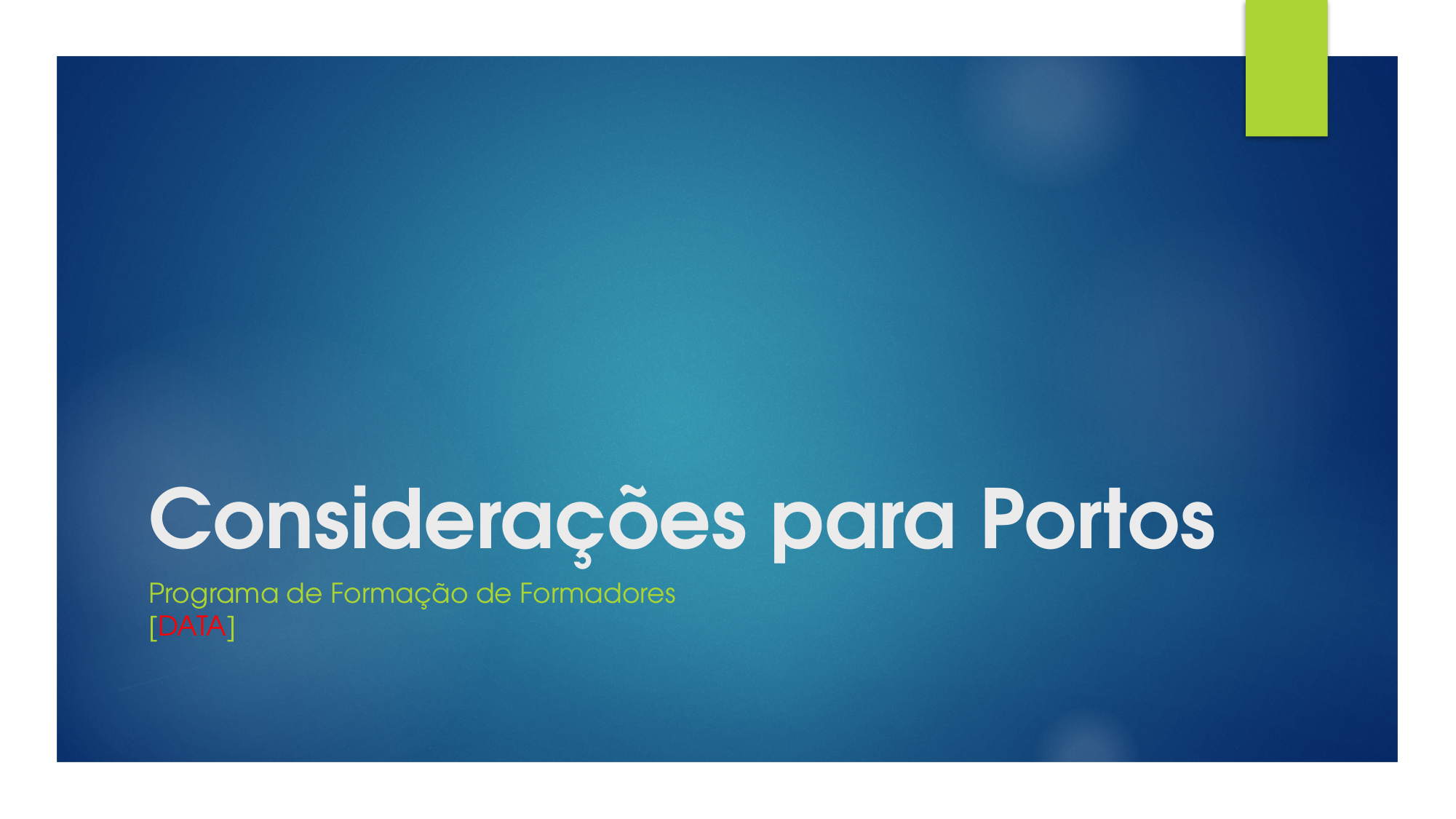

# Considerações para Portos
Programa de Formação de Formadores
[DATA]